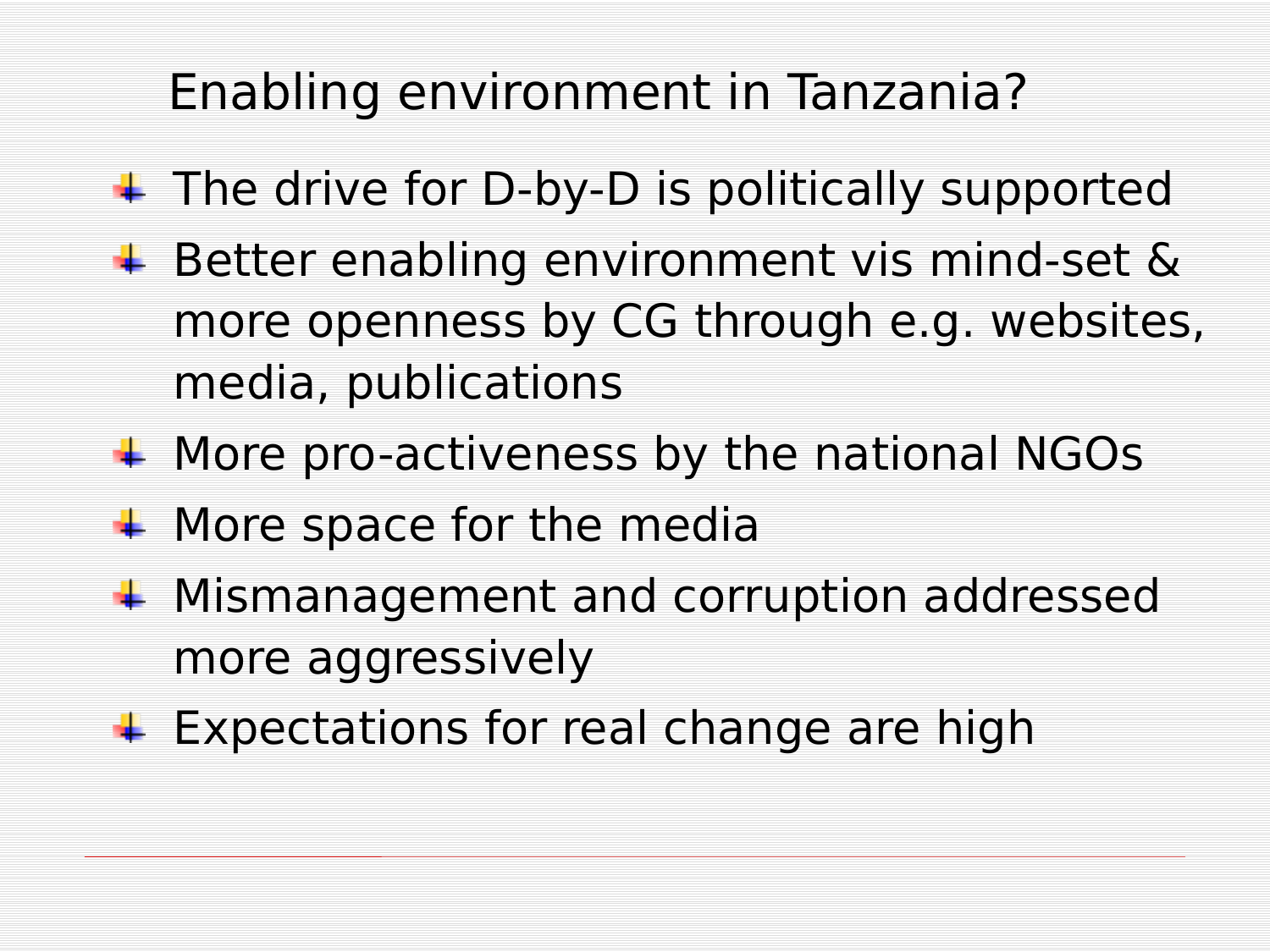

# Enabling environment in Tanzania?
The drive for D-by-D is politically supported
Better enabling environment vis mind-set &  more openness by CG through e.g. websites, media, publications
More pro-activeness by the national NGOs
More space for the media
Mismanagement and corruption addressed more aggressively
Expectations for real change are high